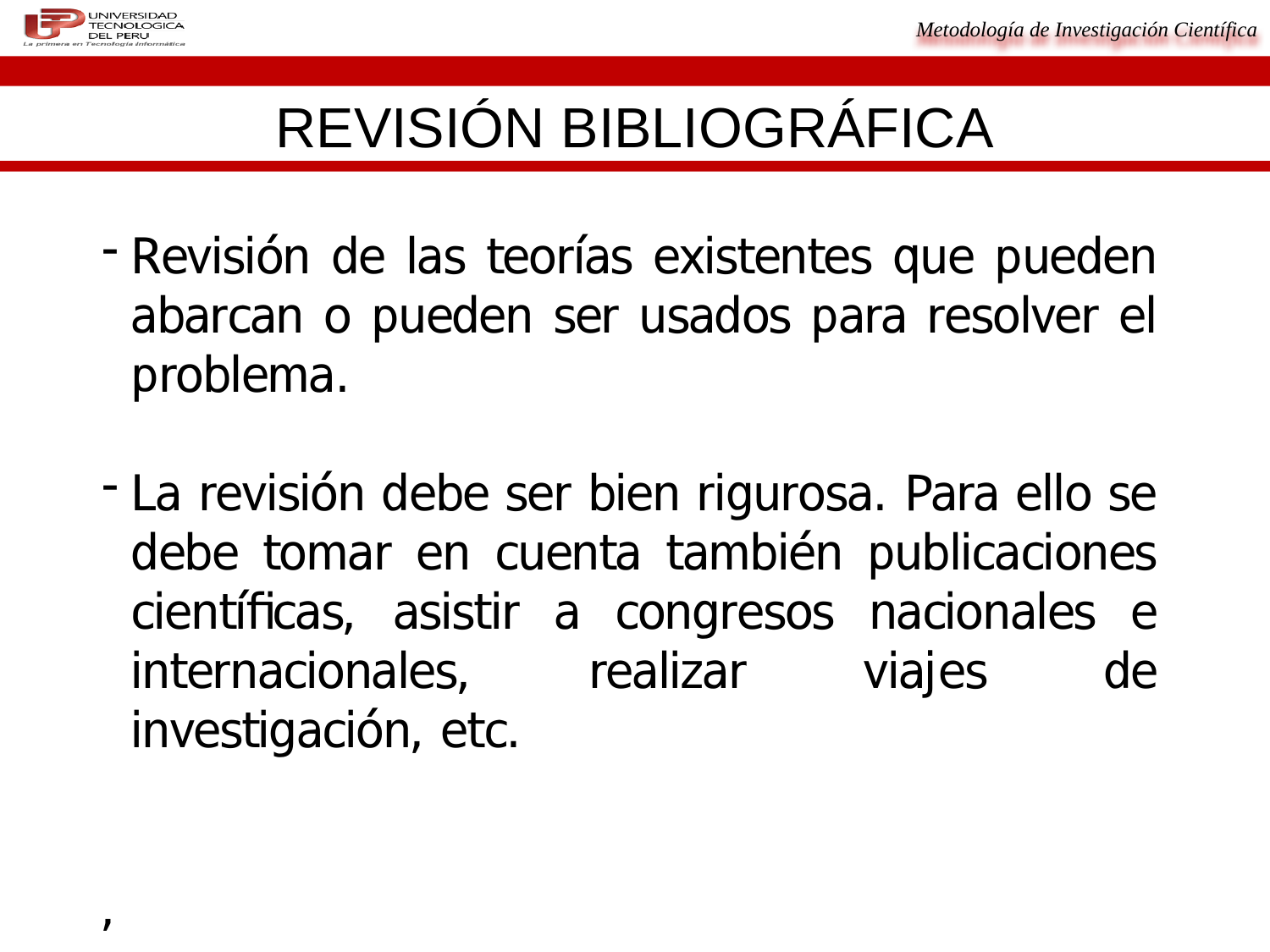

REVISIÓN BIBLIOGRÁFICA
Revisión de las teorías existentes que pueden abarcan o pueden ser usados para resolver el problema.

La revisión debe ser bien rigurosa. Para ello se debe tomar en cuenta también publicaciones científicas, asistir a congresos nacionales e internacionales, realizar viajes de investigación, etc.

,